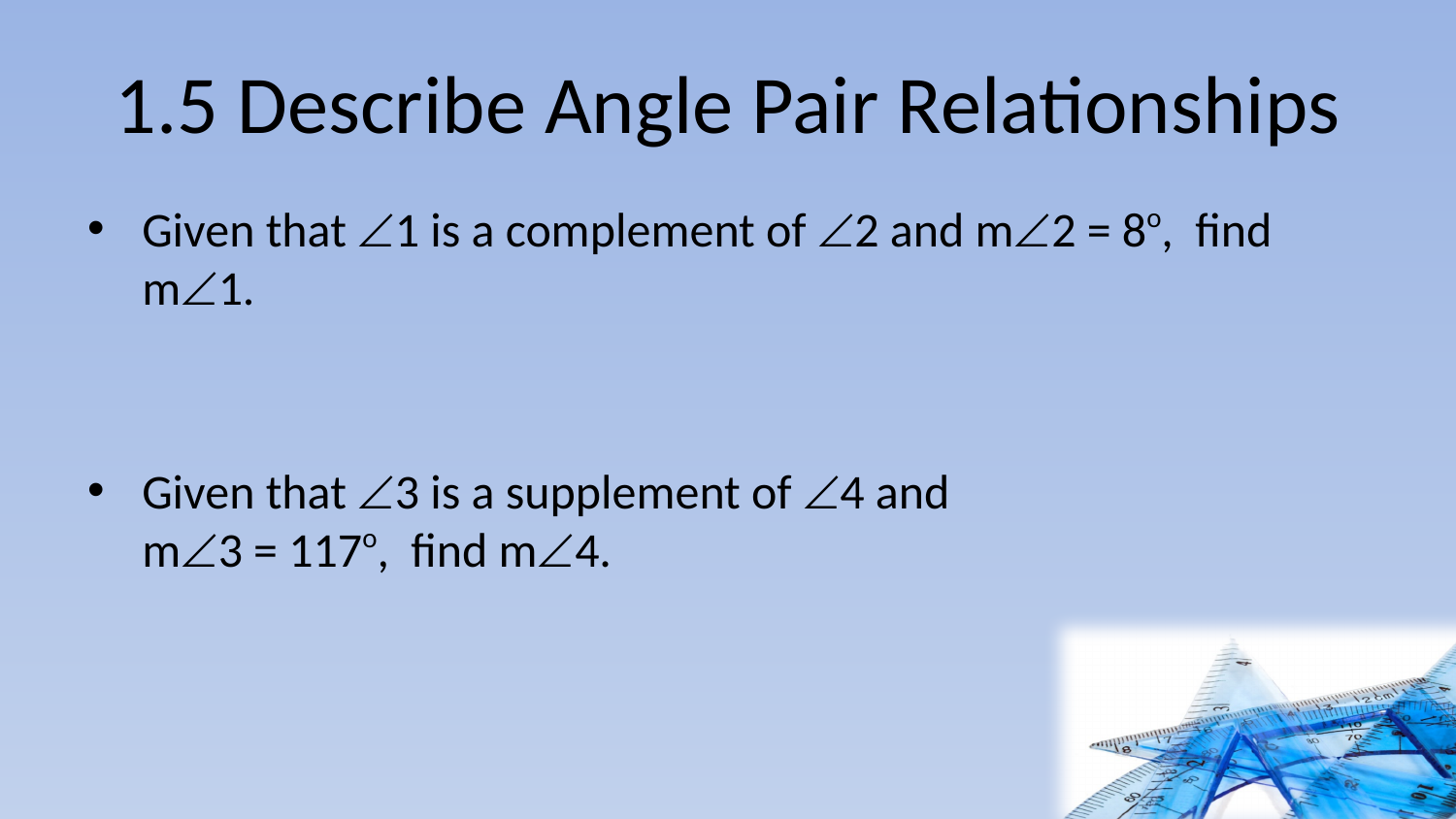

# 1.5 Describe Angle Pair Relationships
Given that ∠1 is a complement of ∠2 and m∠2 = 8o,  find m∠1.

Given that ∠3 is a supplement of ∠4 and
m∠3 = 117o,  find m∠4.